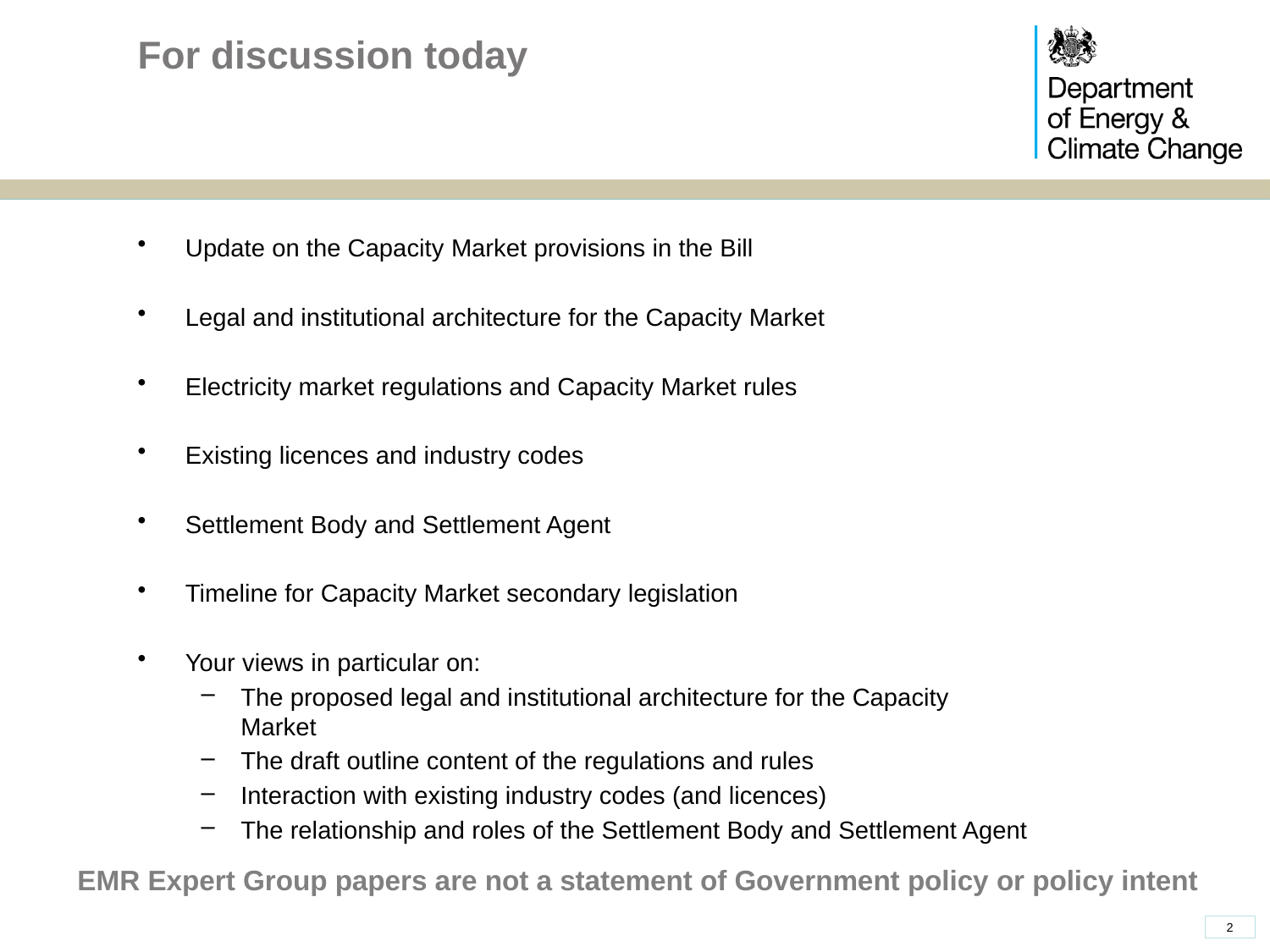

# For discussion today
Update on the Capacity Market provisions in the Bill

Legal and institutional architecture for the Capacity Market

Electricity market regulations and Capacity Market rules

Existing licences and industry codes

Settlement Body and Settlement Agent

Timeline for Capacity Market secondary legislation

Your views in particular on:
The proposed legal and institutional architecture for the Capacity Market
The draft outline content of the regulations and rules
Interaction with existing industry codes (and licences)
The relationship and roles of the Settlement Body and Settlement Agent
EMR Expert Group papers are not a statement of Government policy or policy intent

2